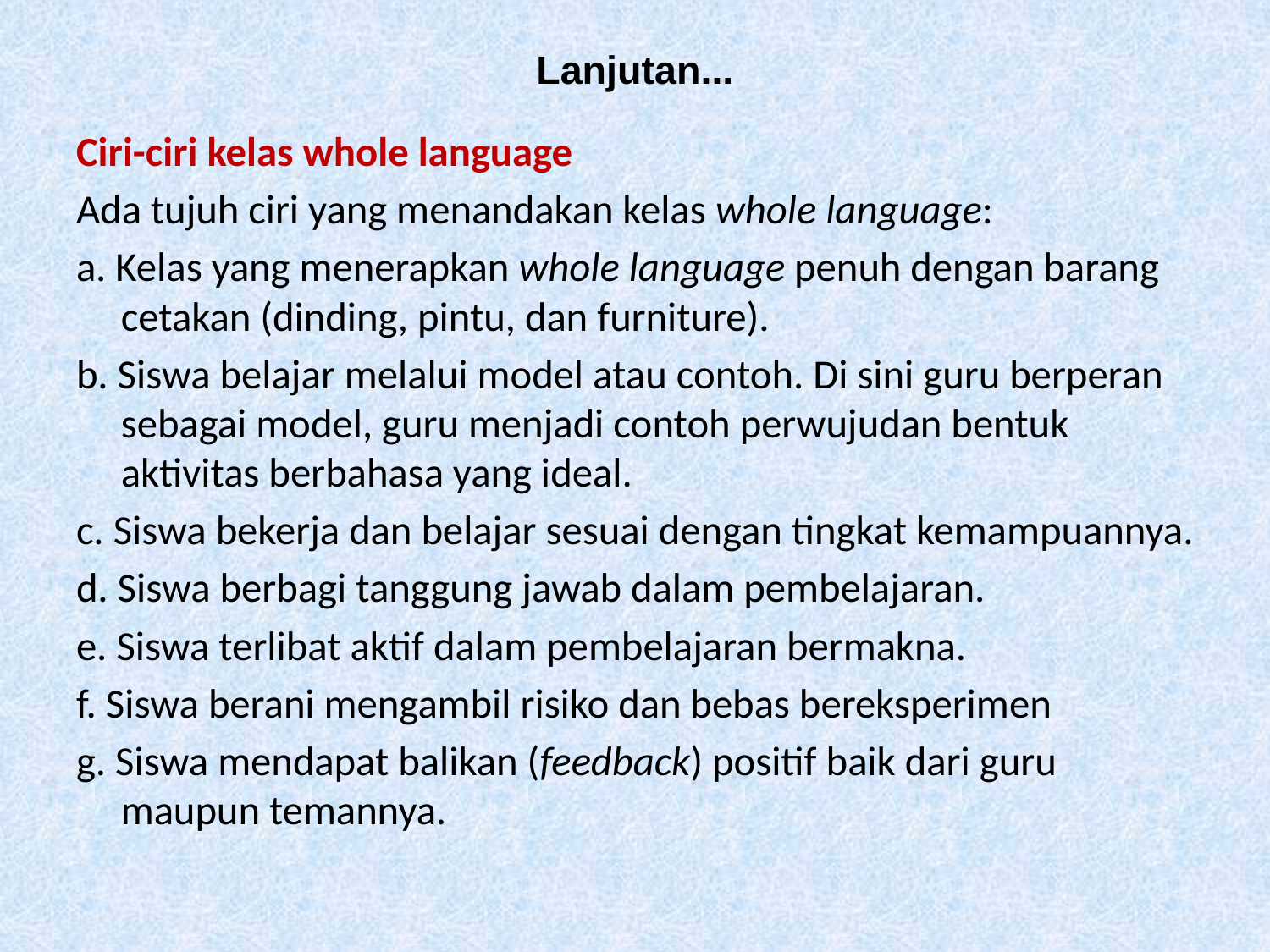

# Lanjutan...
Ciri-ciri kelas whole language
Ada tujuh ciri yang menandakan kelas whole language:
a. Kelas yang menerapkan whole language penuh dengan barang cetakan (dinding, pintu, dan furniture).
b. Siswa belajar melalui model atau contoh. Di sini guru berperan sebagai model, guru menjadi contoh perwujudan bentuk aktivitas berbahasa yang ideal.
c. Siswa bekerja dan belajar sesuai dengan tingkat kemampuannya.
d. Siswa berbagi tanggung jawab dalam pembelajaran.
e. Siswa terlibat aktif dalam pembelajaran bermakna.
f. Siswa berani mengambil risiko dan bebas bereksperimen
g. Siswa mendapat balikan (feedback) positif baik dari guru maupun temannya.